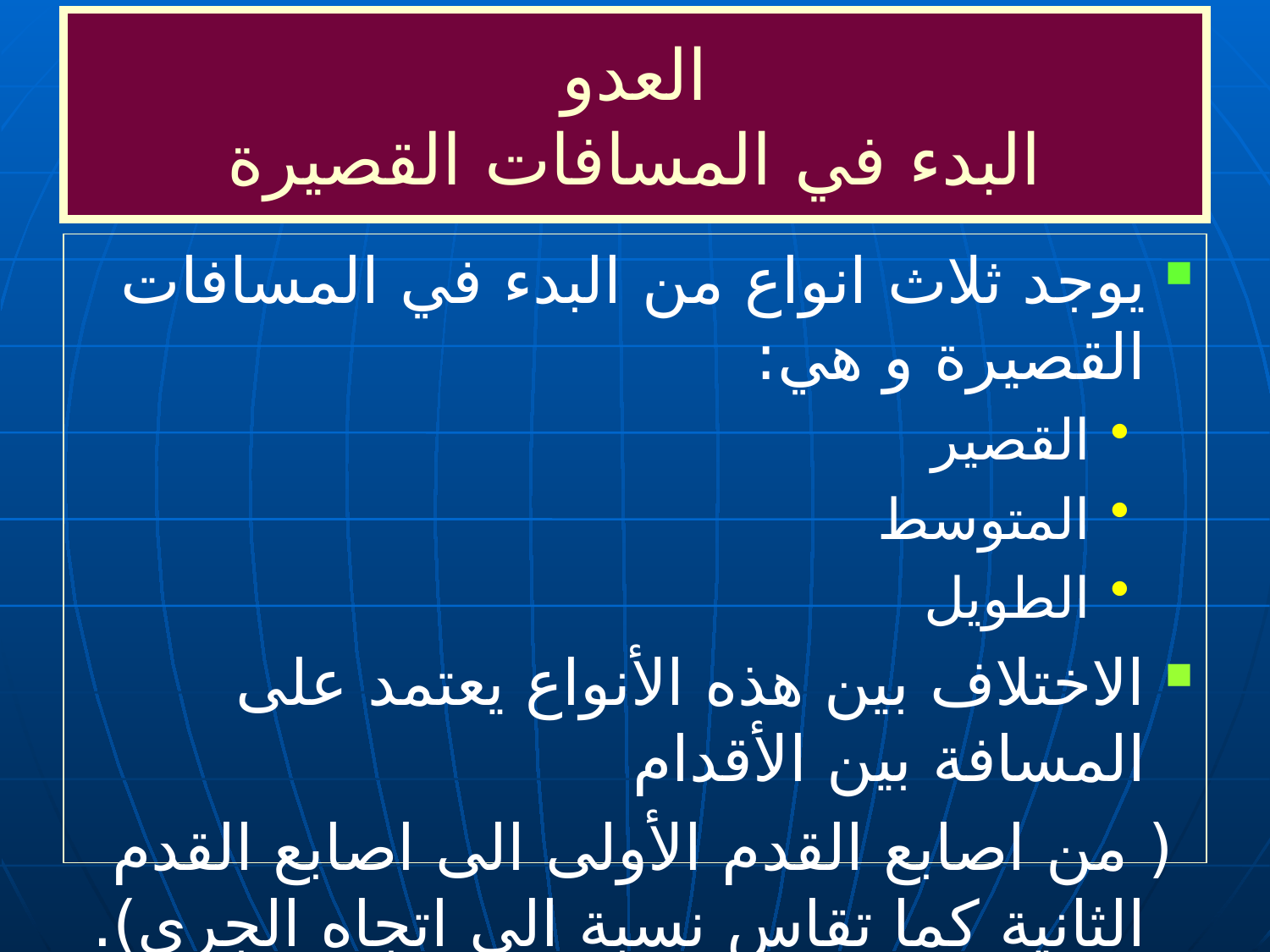

# العدو البدء في المسافات القصيرة
يوجد ثلاث انواع من البدء في المسافات القصيرة و هي:
القصير
المتوسط
الطويل
الاختلاف بين هذه الأنواع يعتمد على المسافة بين الأقدام
 ( من اصابع القدم الأولى الى اصابع القدم الثانية كما تقاس نسبة الى اتجاه الجري).